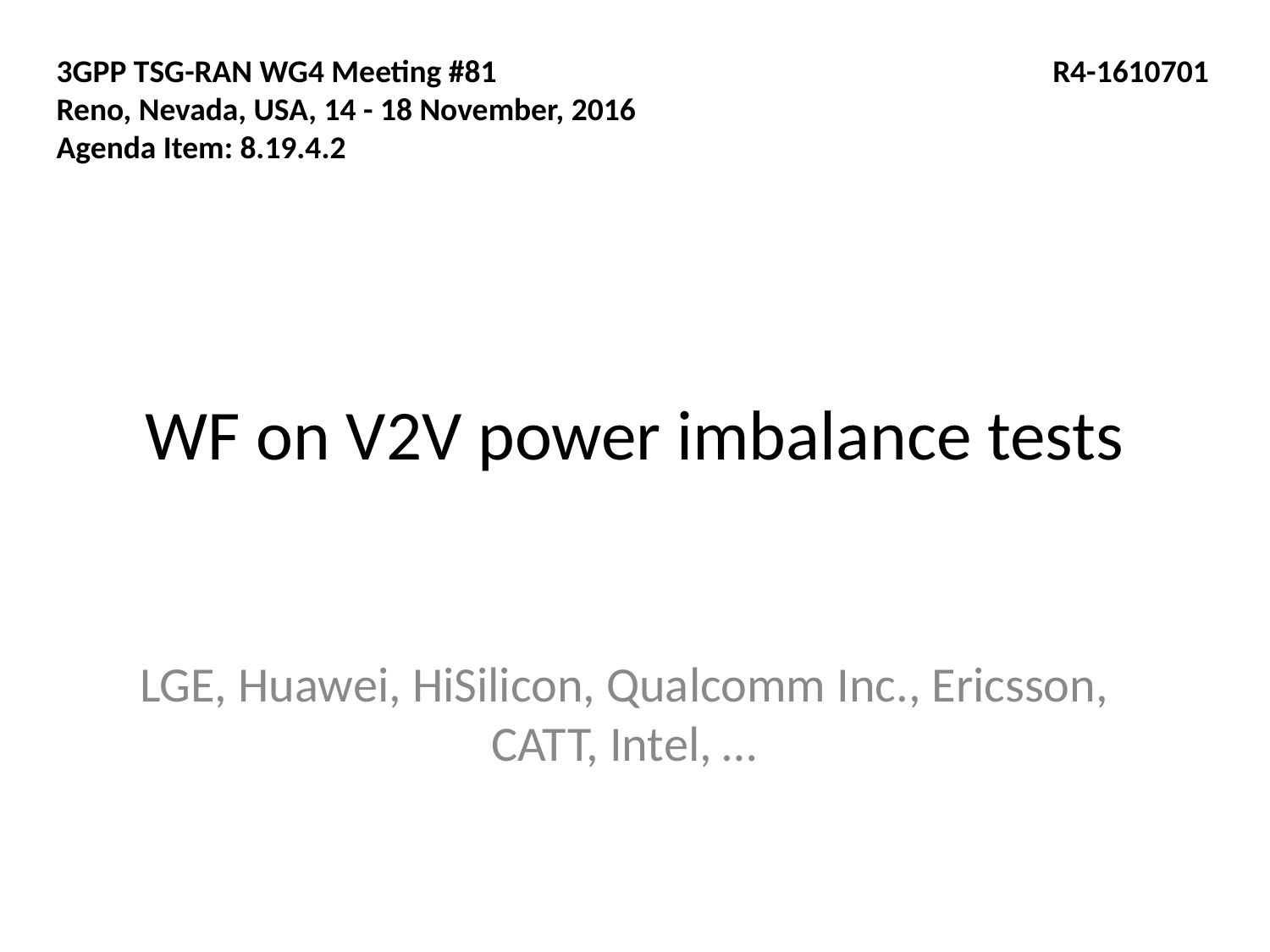

3GPP TSG-RAN WG4 Meeting #81
Reno, Nevada, USA, 14 - 18 November, 2016
Agenda Item: 8.19.4.2
R4-1610701
# WF on V2V power imbalance tests
LGE, Huawei, HiSilicon, Qualcomm Inc., Ericsson, CATT, Intel, …